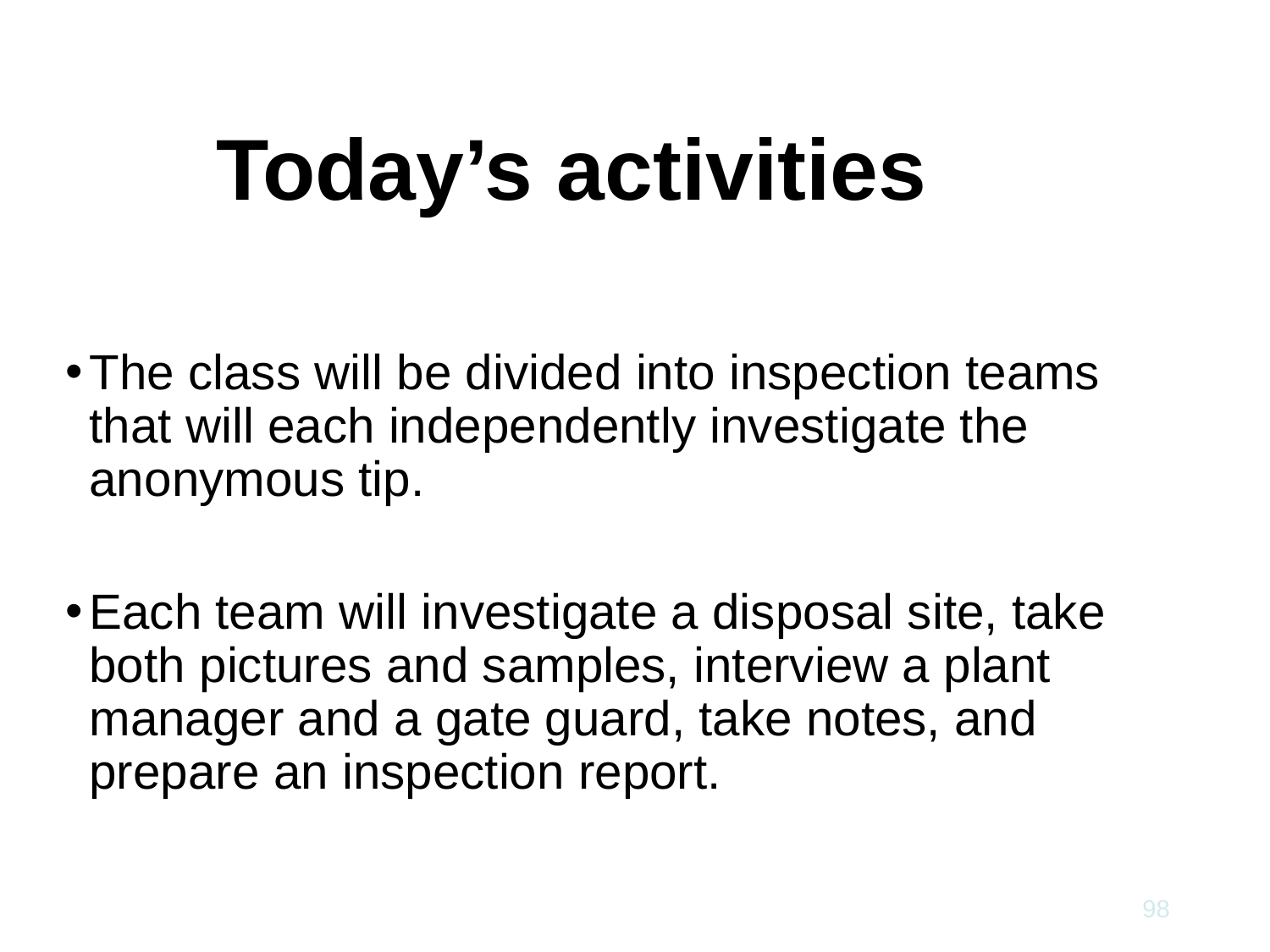

Today’s activities

The class will be divided into inspection teams that will each independently investigate the anonymous tip.

Each team will investigate a disposal site, take both pictures and samples, interview a plant manager and a gate guard, take notes, and prepare an inspection report.
98